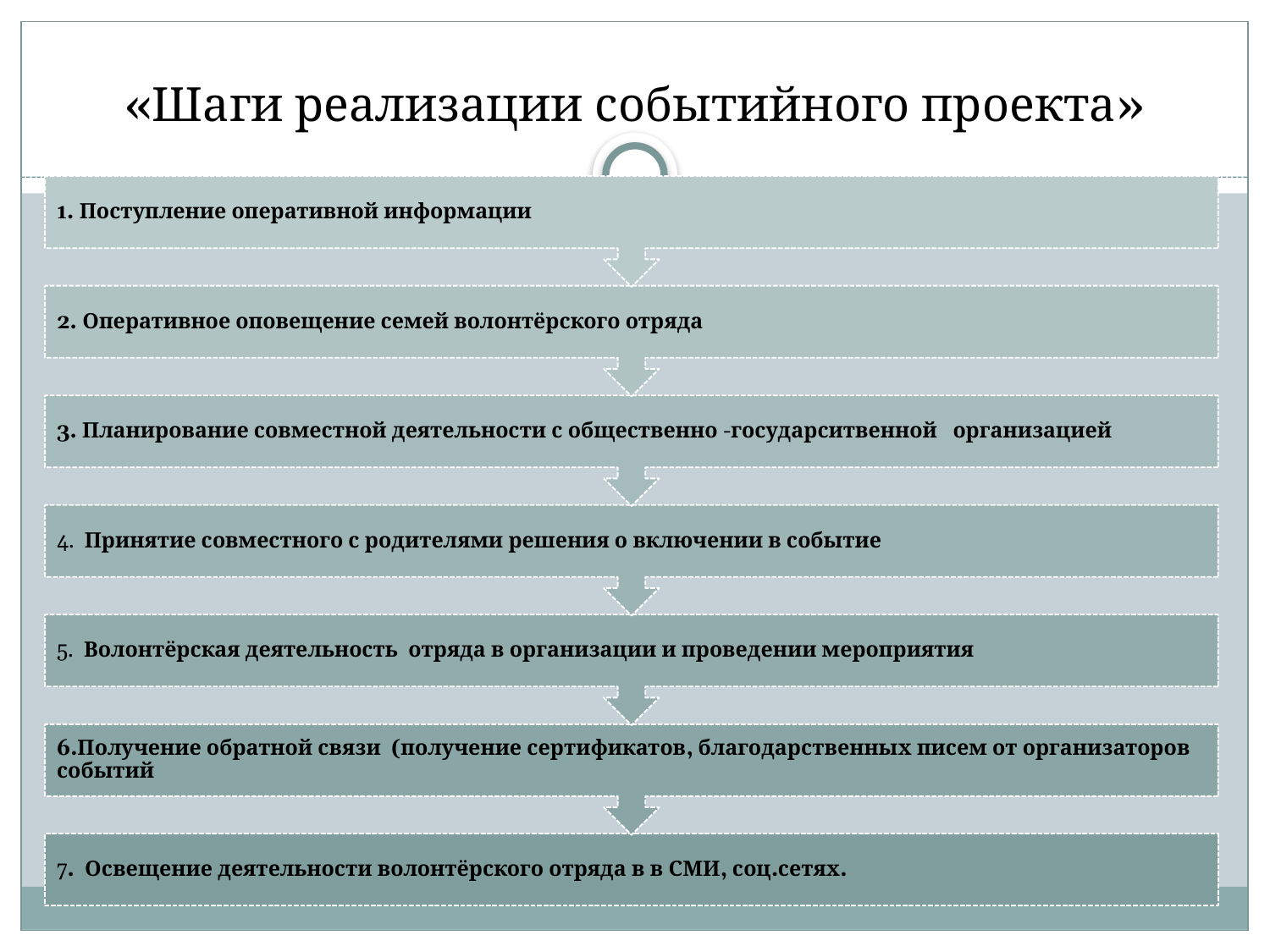

# «Шаги реализации событийного проекта»
7.  Освещение деятельности волонтёрского отряда в в СМИ, соц.сетях.
6.Получение обратной связи  (получение сертификатов, благодарственных писем от организаторов событий
5.  Волонтёрская деятельность  отряда в организации и проведении мероприятия
4.  Принятие совместного с родителями решения о включении в событие
3. Планирование совместной деятельности с общественно -государситвенной   организацией
2. Оперативное оповещение семей волонтёрского отряда
1. Поступление оперативной информации